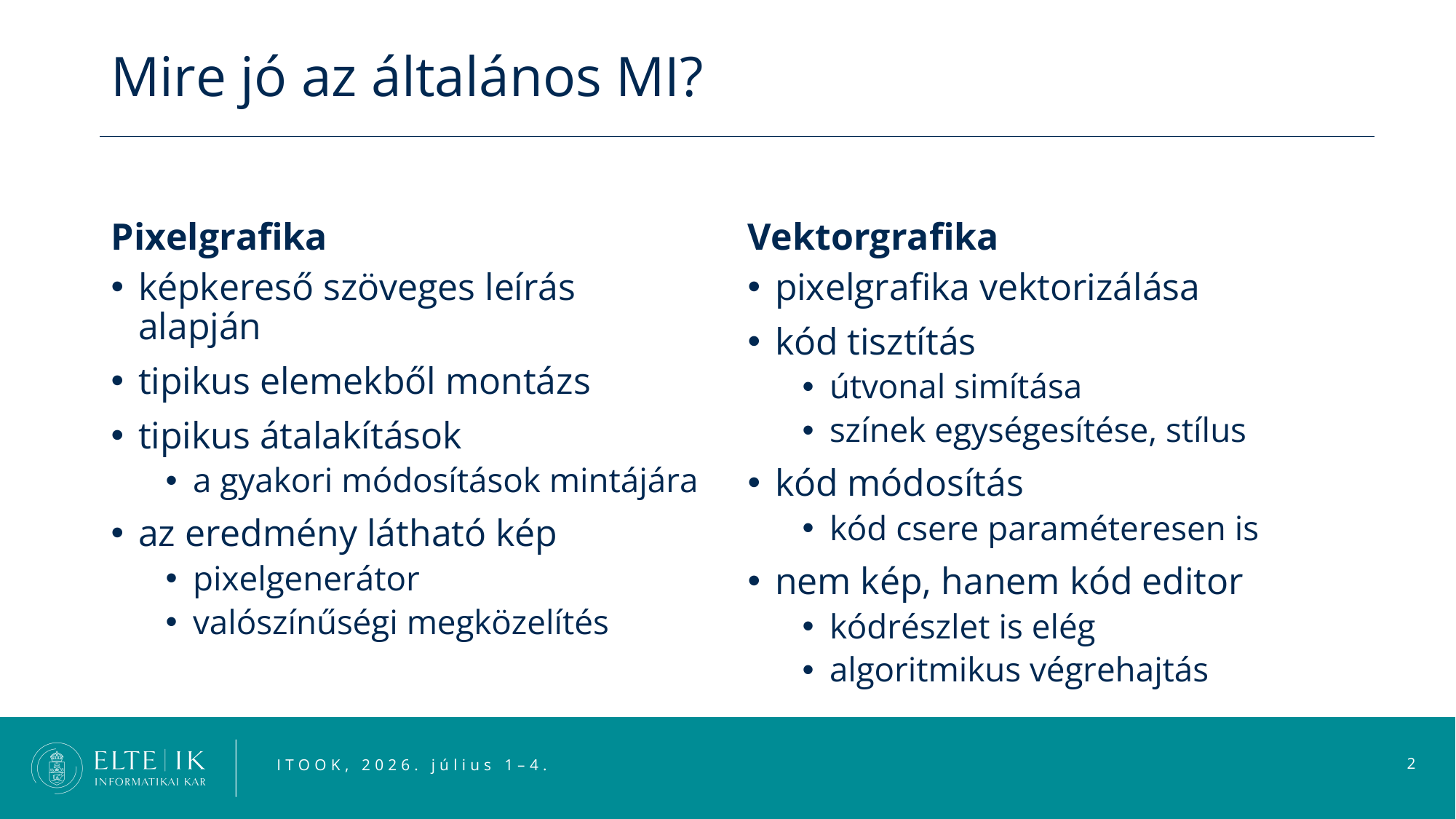

# Mire jó az általános MI?
Pixelgrafika
Vektorgrafika
képkereső szöveges leírás alapján
tipikus elemekből montázs
tipikus átalakítások
a gyakori módosítások mintájára
az eredmény látható kép
pixelgenerátor
valószínűségi megközelítés

pixelgrafika vektorizálása
kód tisztítás
útvonal simítása
színek egységesítése, stílus
kód módosítás
kód csere paraméteresen is
nem kép, hanem kód editor
kódrészlet is elég
algoritmikus végrehajtás

ITOOK, 2026. július 1–4.
2